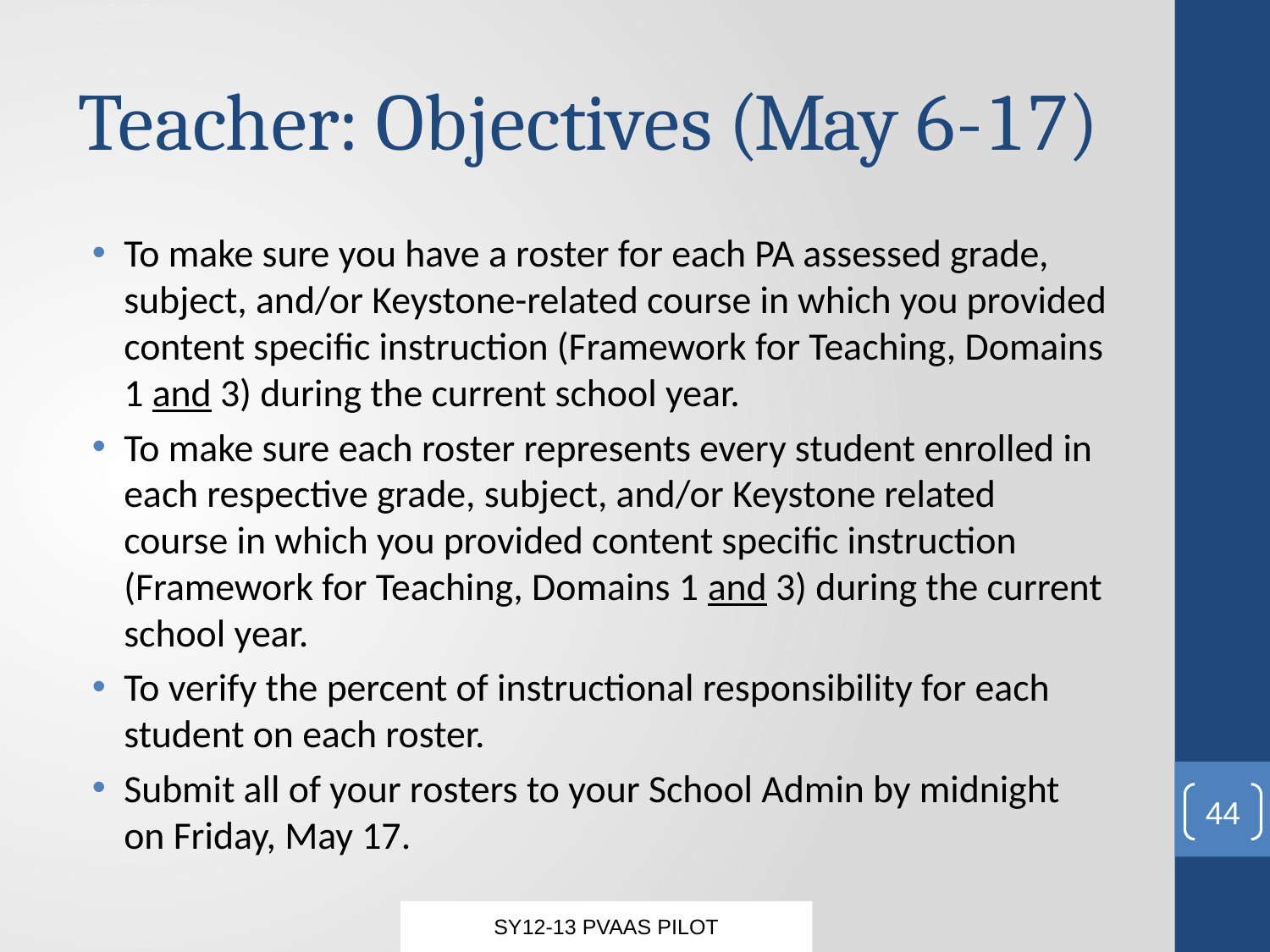

# Teacher: Objectives (May 6-17)
To make sure you have a roster for each PA assessed grade, subject, and/or Keystone-related course in which you provided content specific instruction (Framework for Teaching, Domains 1 and 3) during the current school year.
To make sure each roster represents every student enrolled in each respective grade, subject, and/or Keystone related course in which you provided content specific instruction (Framework for Teaching, Domains 1 and 3) during the current school year.
To verify the percent of instructional responsibility for each student on each roster.
Submit all of your rosters to your School Admin by midnight on Friday, May 17.

44
SY12-13 PVAAS PILOT